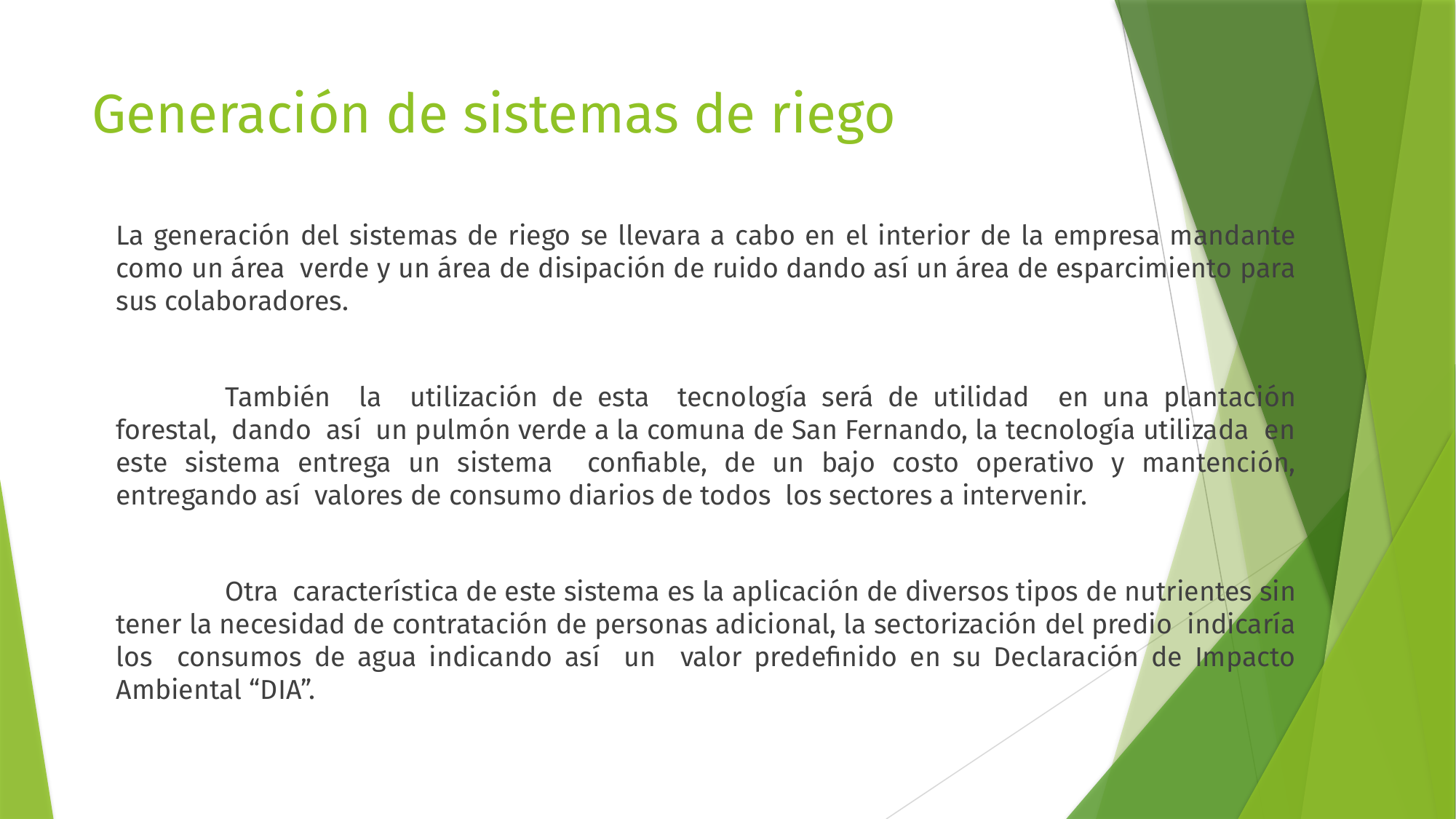

# Generación de sistemas de riego

La generación del sistemas de riego se llevara a cabo en el interior de la empresa mandante como un área  verde y un área de disipación de ruido dando así un área de esparcimiento para sus colaboradores.

	También  la  utilización de esta  tecnología será de utilidad  en una plantación forestal,  dando  así  un pulmón verde a la comuna de San Fernando, la tecnología utilizada  en este sistema entrega un sistema  confiable, de un bajo costo operativo y mantención, entregando así  valores de consumo diarios de todos  los sectores a intervenir.

	Otra  característica de este sistema es la aplicación de diversos tipos de nutrientes sin tener la necesidad de contratación de personas adicional, la sectorización del predio  indicaría los  consumos de agua indicando así  un  valor predefinido en su Declaración de Impacto Ambiental “DIA”.